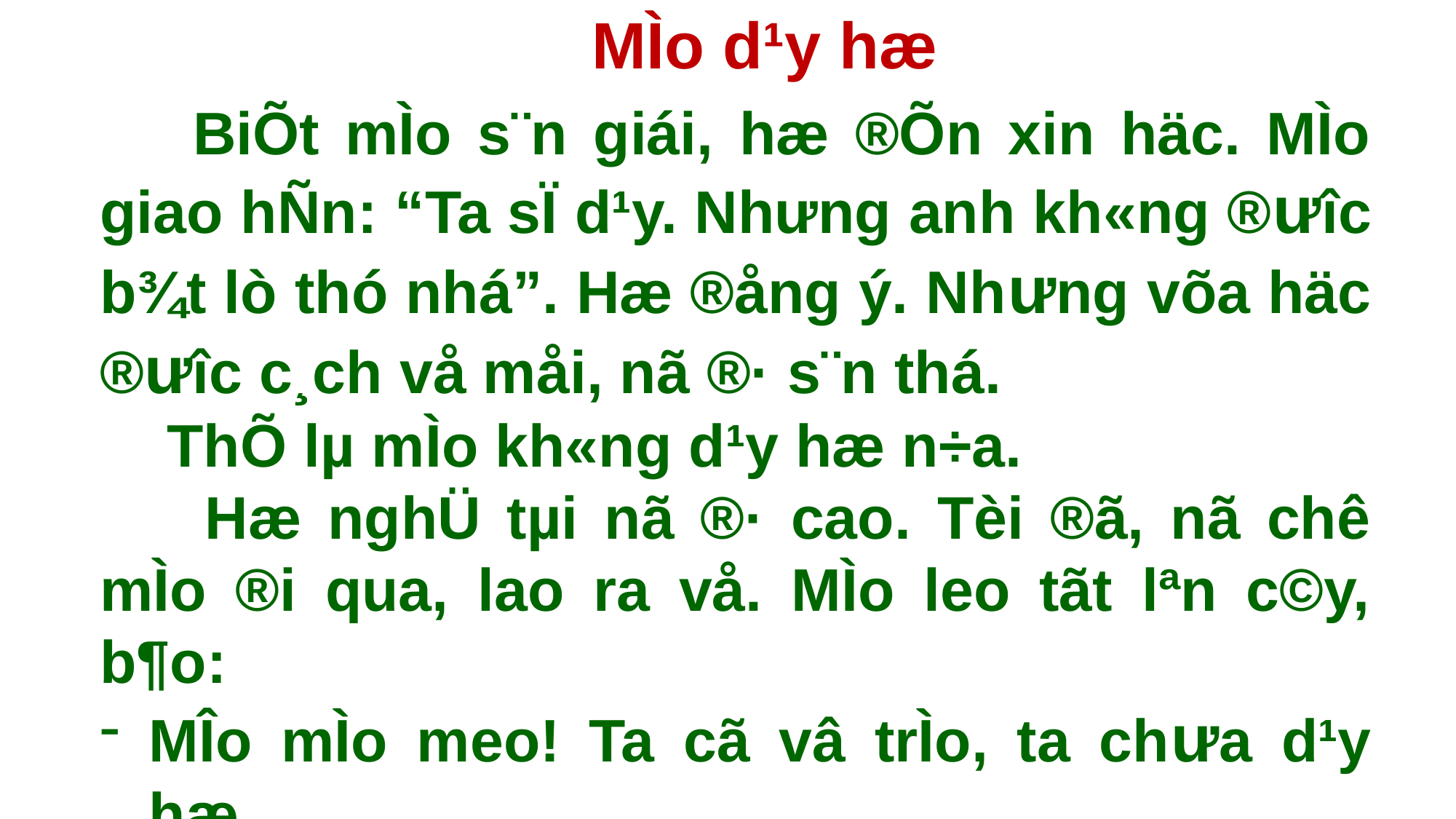

MÌo d¹y hæ
    BiÕt mÌo s¨n giái, hæ ®Õn xin häc. MÌo giao hÑn: “Ta sÏ d¹y. Nhưng anh kh«ng ®ưîc b¾t lò thó nhá”. Hæ ®ång ý. Nhưng võa häc ®ưîc c¸ch vå måi, nã ®· s¨n thá.
    ThÕ lµ mÌo kh«ng d¹y hæ n÷a.
    Hæ nghÜ tµi nã ®· cao. Tèi ®ã, nã chê mÌo ®i qua, lao ra vå. MÌo leo tãt lªn c©y, b¶o:
MÎo mÌo meo! Ta cã vâ trÌo, ta chưa d¹y hæ.